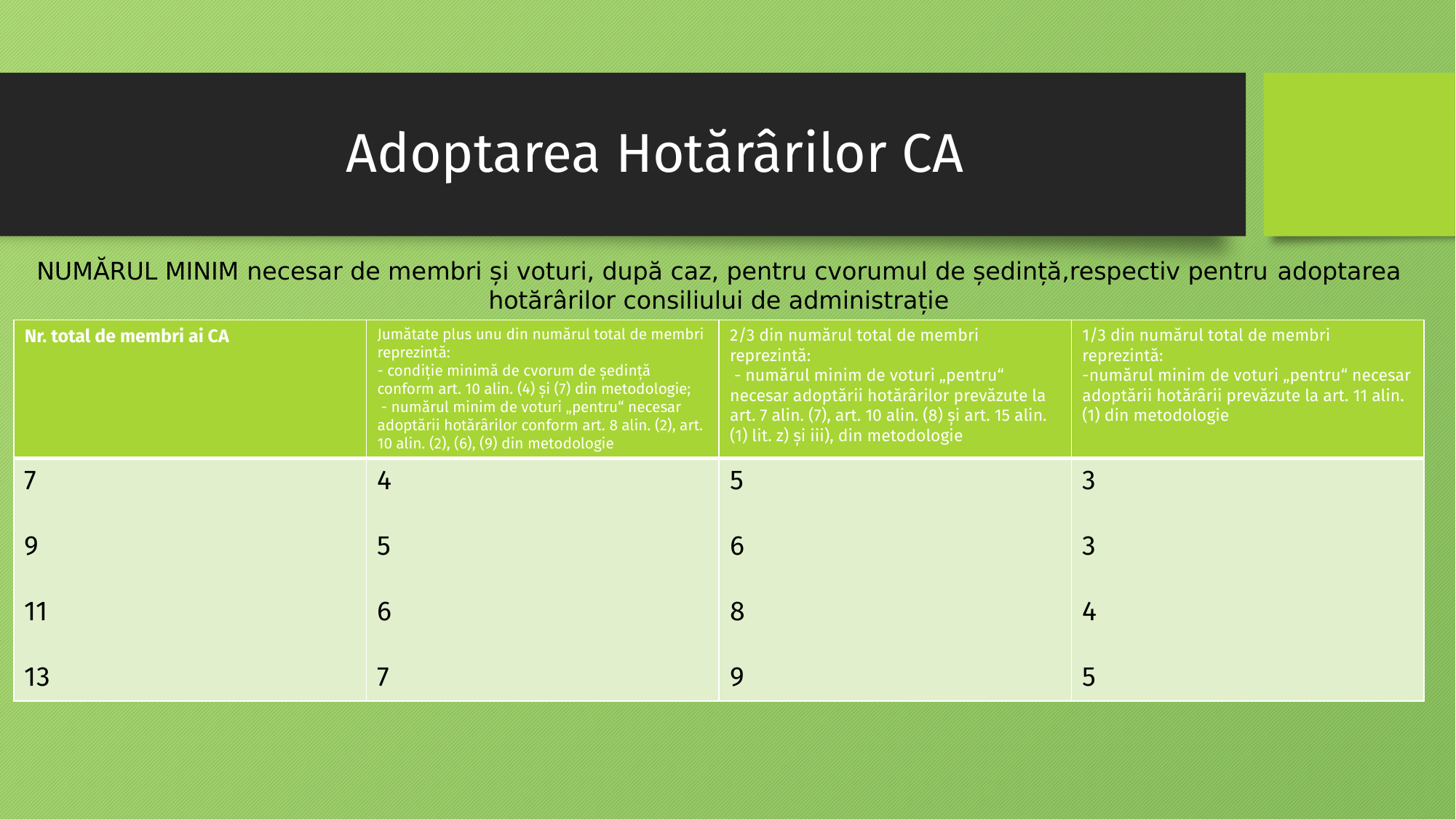

# Adoptarea Hotărârilor CA
NUMĂRUL MINIM necesar de membri și voturi, după caz, pentru cvorumul de ședință,respectiv pentru adoptarea hotărârilor consiliului de administrație
| Nr. total de membri ai CA | Jumătate plus unu din numărul total de membri reprezintă: - condiție minimă de cvorum de ședință conform art. 10 alin. (4) și (7) din metodologie; - numărul minim de voturi „pentru“ necesar adoptării hotărârilor conform art. 8 alin. (2), art. 10 alin. (2), (6), (9) din metodologie | 2/3 din numărul total de membri reprezintă: - numărul minim de voturi „pentru“ necesar adoptării hotărârilor prevăzute la art. 7 alin. (7), art. 10 alin. (8) și art. 15 alin. (1) lit. z) și iii), din metodologie | 1/3 din numărul total de membri reprezintă: -numărul minim de voturi „pentru“ necesar adoptării hotărârii prevăzute la art. 11 alin. (1) din metodologie |
| --- | --- | --- | --- |
| 7 9 11 13 | 4 5 6 7 | 5 6 8 9 | 3 3 4 5 |